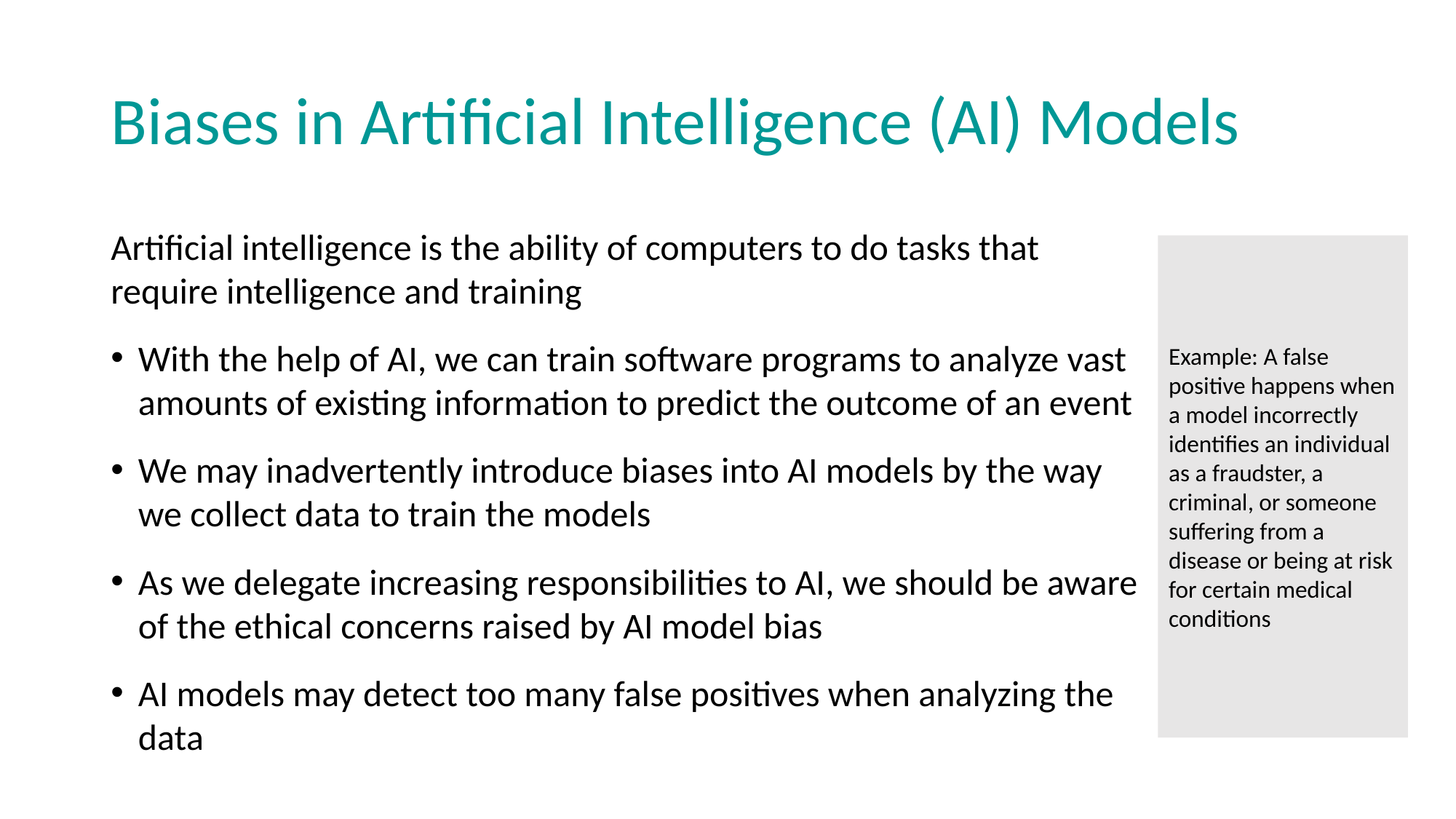

# Biases in Artificial Intelligence (AI) Models
Artificial intelligence is the ability of computers to do tasks that require intelligence and training
With the help of AI, we can train software programs to analyze vast amounts of existing information to predict the outcome of an event
We may inadvertently introduce biases into AI models by the way we collect data to train the models
As we delegate increasing responsibilities to AI, we should be aware of the ethical concerns raised by AI model bias
AI models may detect too many false positives when analyzing the data

Example: A false positive happens when a model incorrectly identifies an individual as a fraudster, a criminal, or someone suffering from a disease or being at risk for certain medical conditions